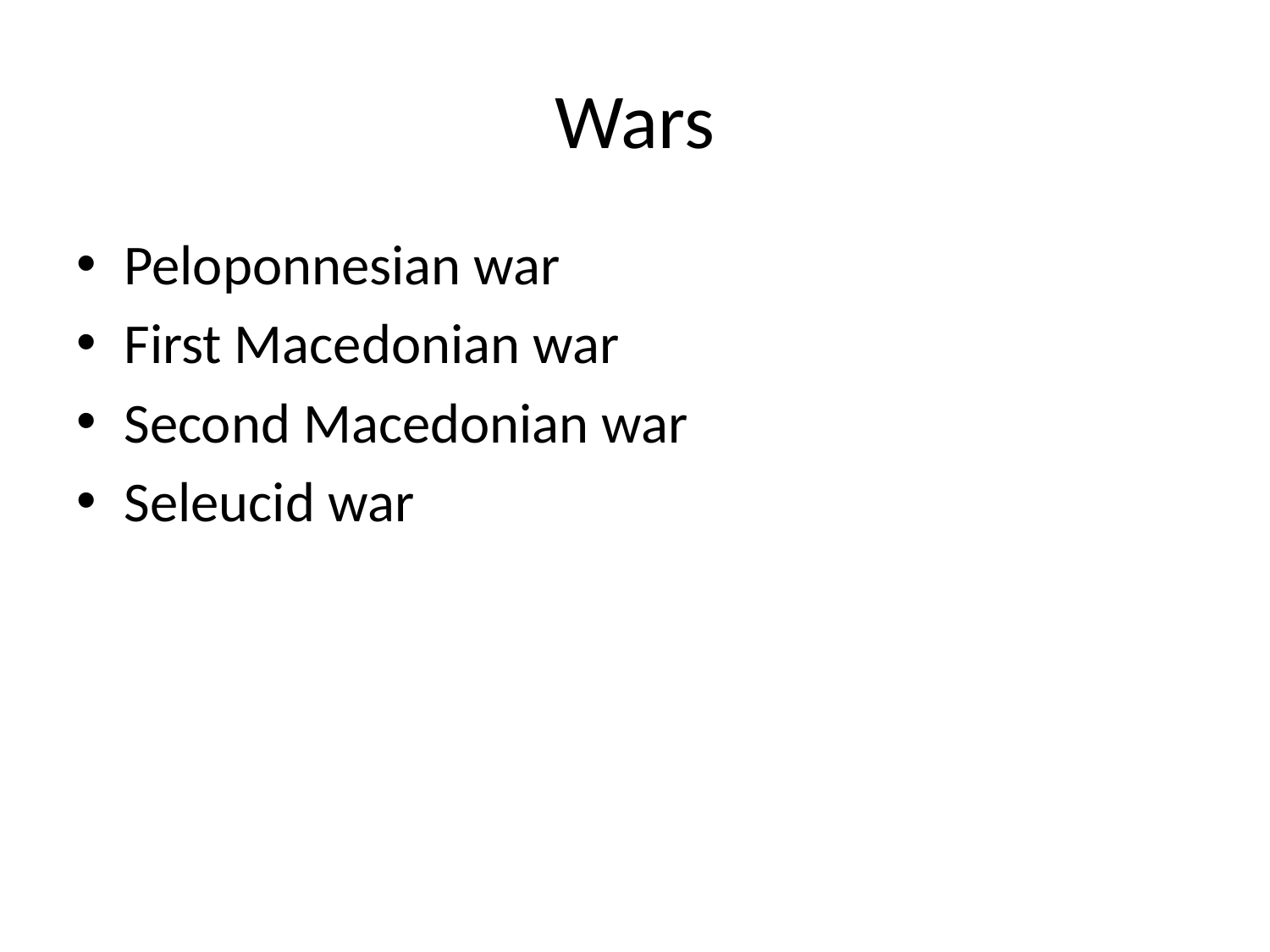

# Wars
Peloponnesian war
First Macedonian war
Second Macedonian war
Seleucid war